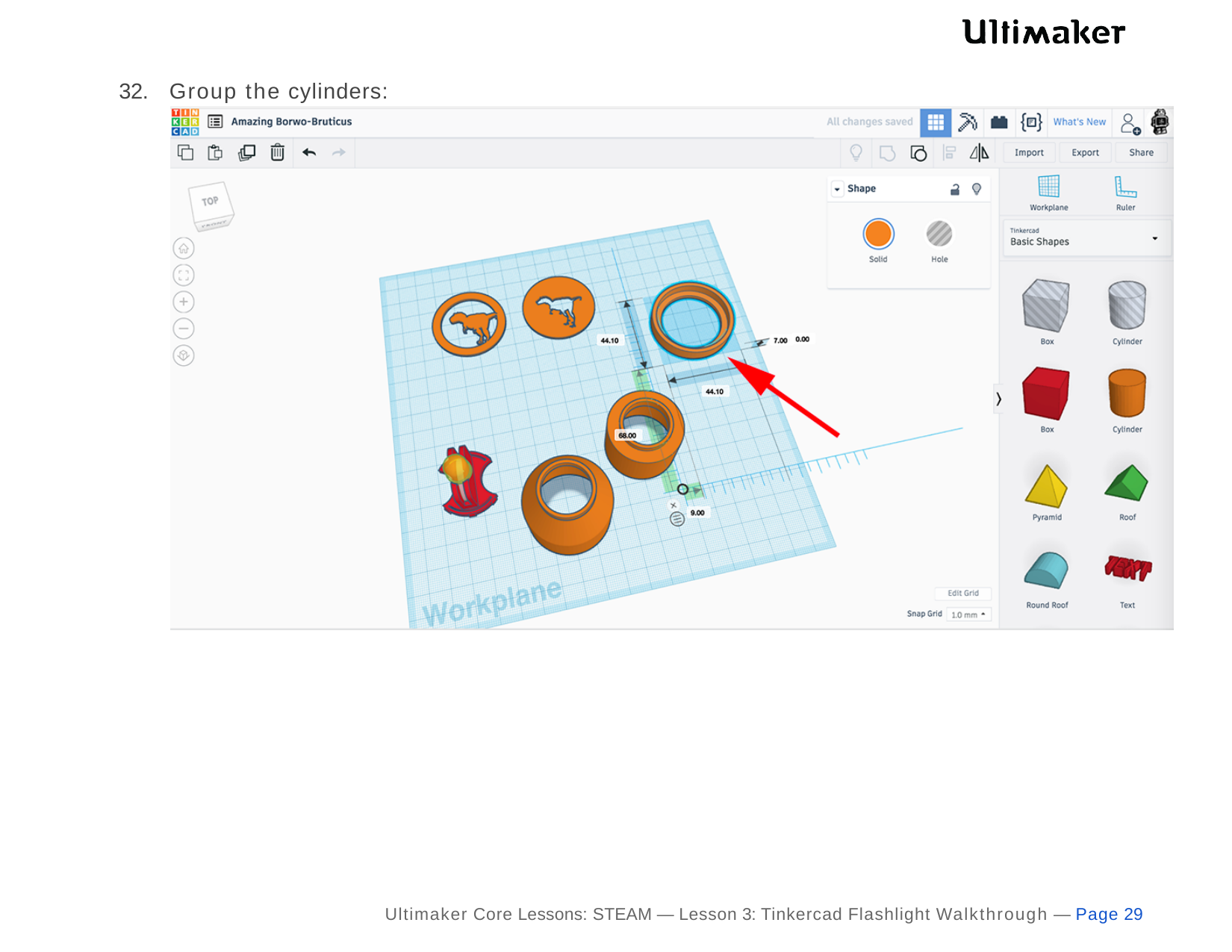

32.	Group the cylinders:

Ultimaker Core Lessons: STEAM — Lesson 3: Tinkercad Flashlight Walkthrough — Page 29